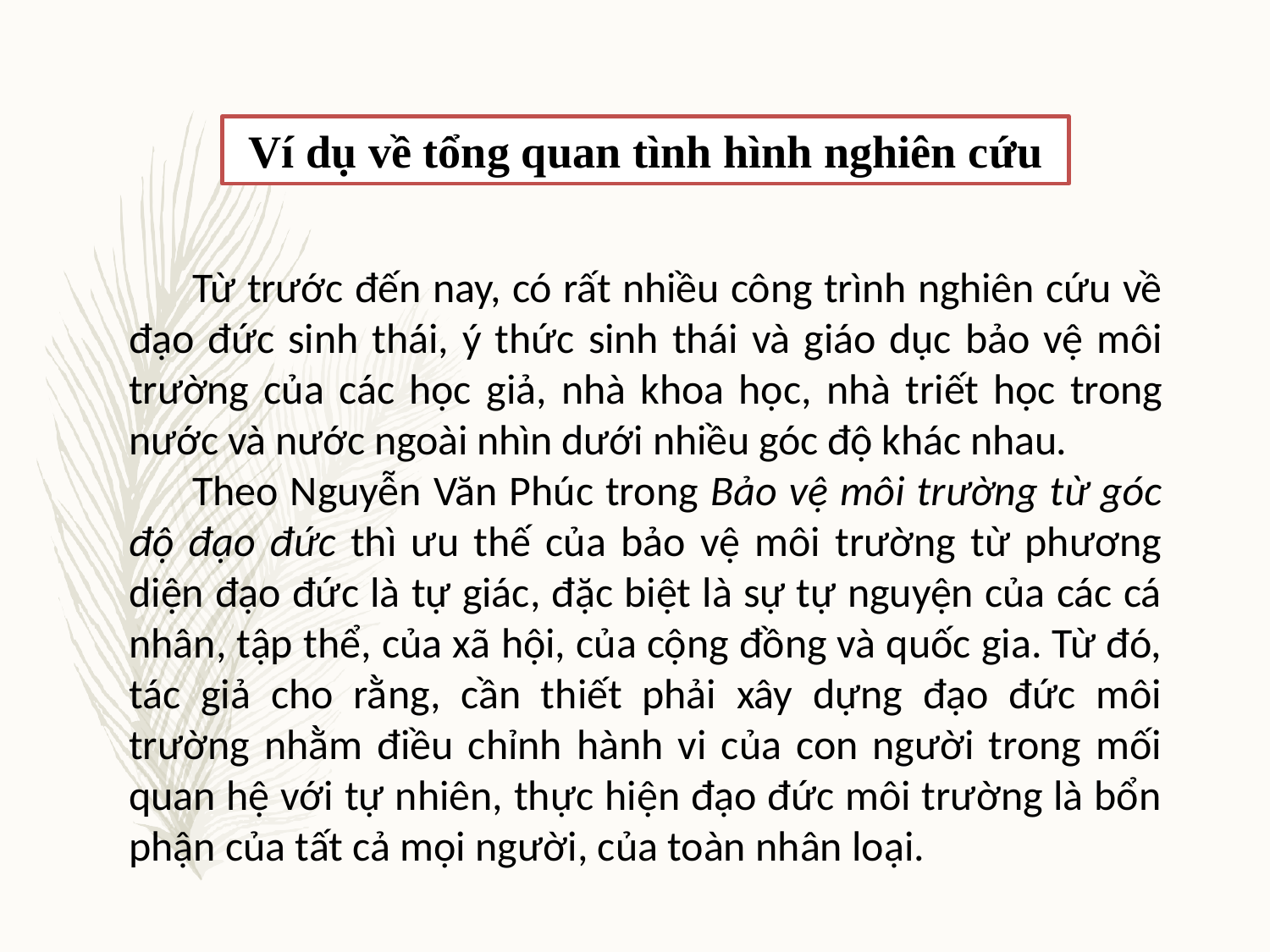

Ví dụ về tổng quan tình hình nghiên cứu
Từ trước đến nay, có rất nhiều công trình nghiên cứu về đạo đức sinh thái, ý thức sinh thái và giáo dục bảo vệ môi trường của các học giả, nhà khoa học, nhà triết học trong nước và nước ngoài nhìn dưới nhiều góc độ khác nhau.
Theo Nguyễn Văn Phúc trong Bảo vệ môi trường từ góc độ đạo đức thì ưu thế của bảo vệ môi trường từ phương diện đạo đức là tự giác, đặc biệt là sự tự nguyện của các cá nhân, tập thể, của xã hội, của cộng đồng và quốc gia. Từ đó, tác giả cho rằng, cần thiết phải xây dựng đạo đức môi trường nhằm điều chỉnh hành vi của con người trong mối quan hệ với tự nhiên, thực hiện đạo đức môi trường là bổn phận của tất cả mọi người, của toàn nhân loại.